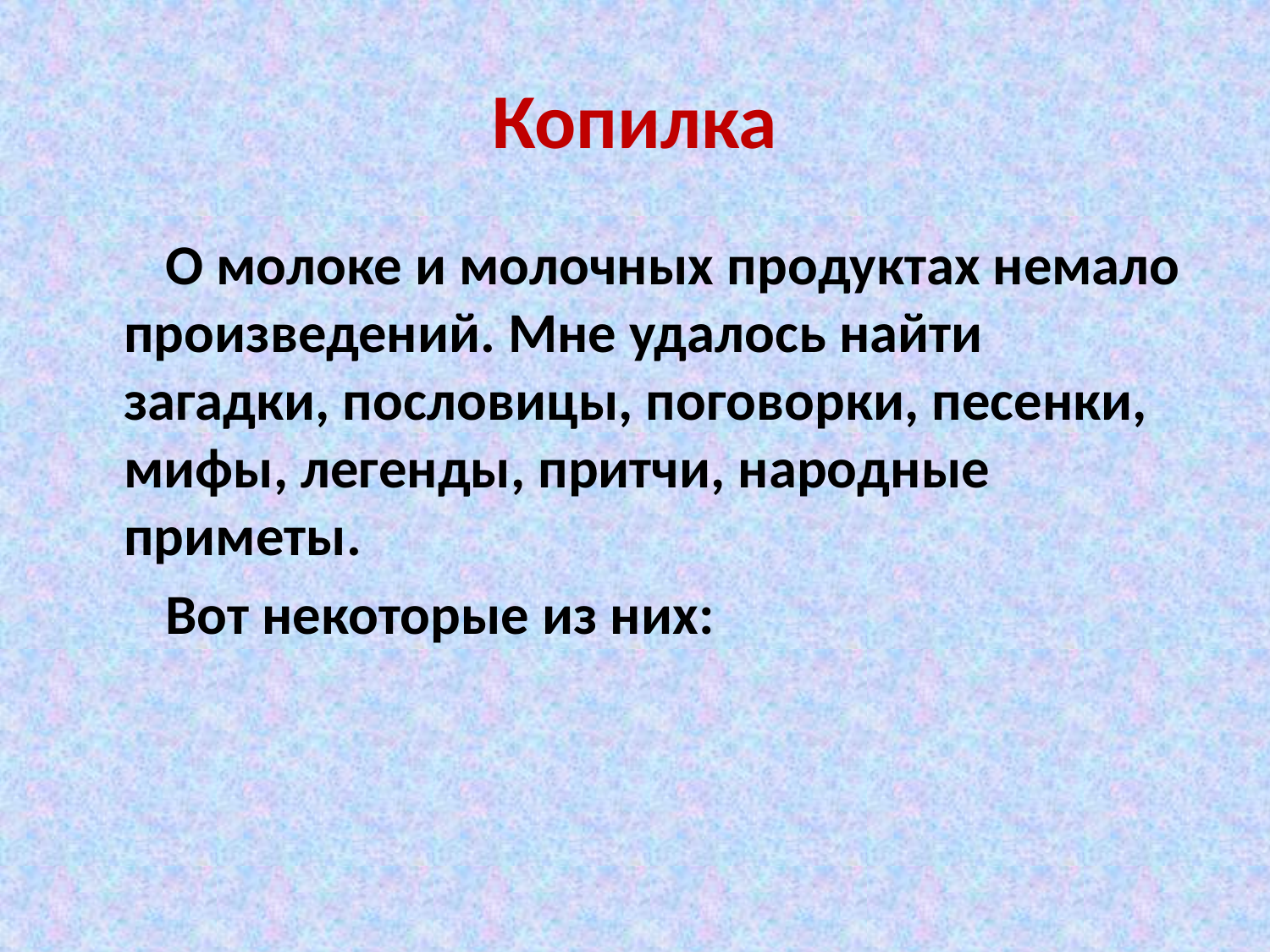

# Копилка
       О молоке и молочных продуктах немало произведений. Мне удалось найти загадки, пословицы, поговорки, песенки, мифы, легенды, притчи, народные приметы.
       Вот некоторые из них: